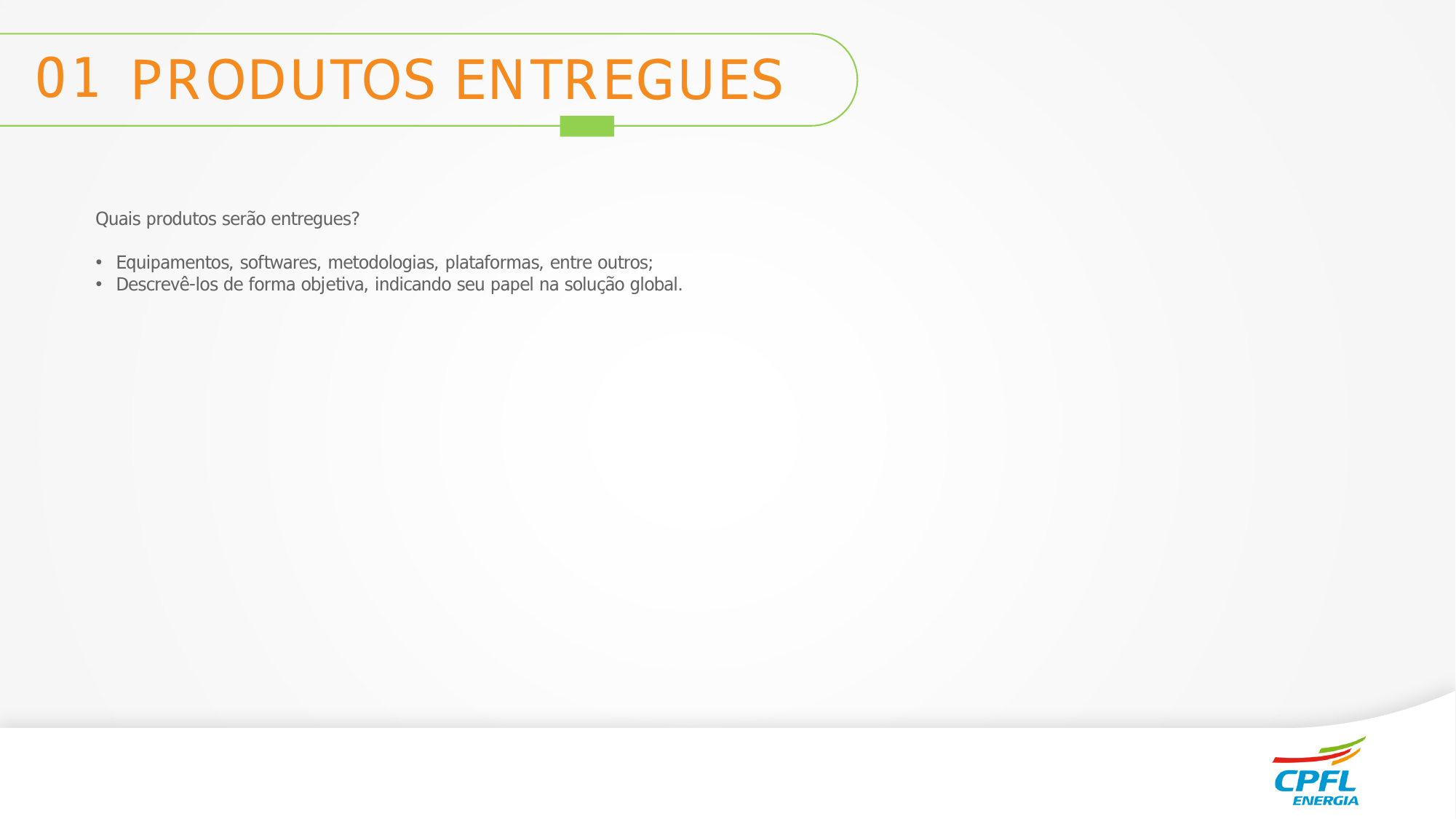

01
PRODUTOS ENTREGUES

Quais produtos serão entregues?

Equipamentos, softwares, metodologias, plataformas, entre outros;
Descrevê-los de forma objetiva, indicando seu papel na solução global.